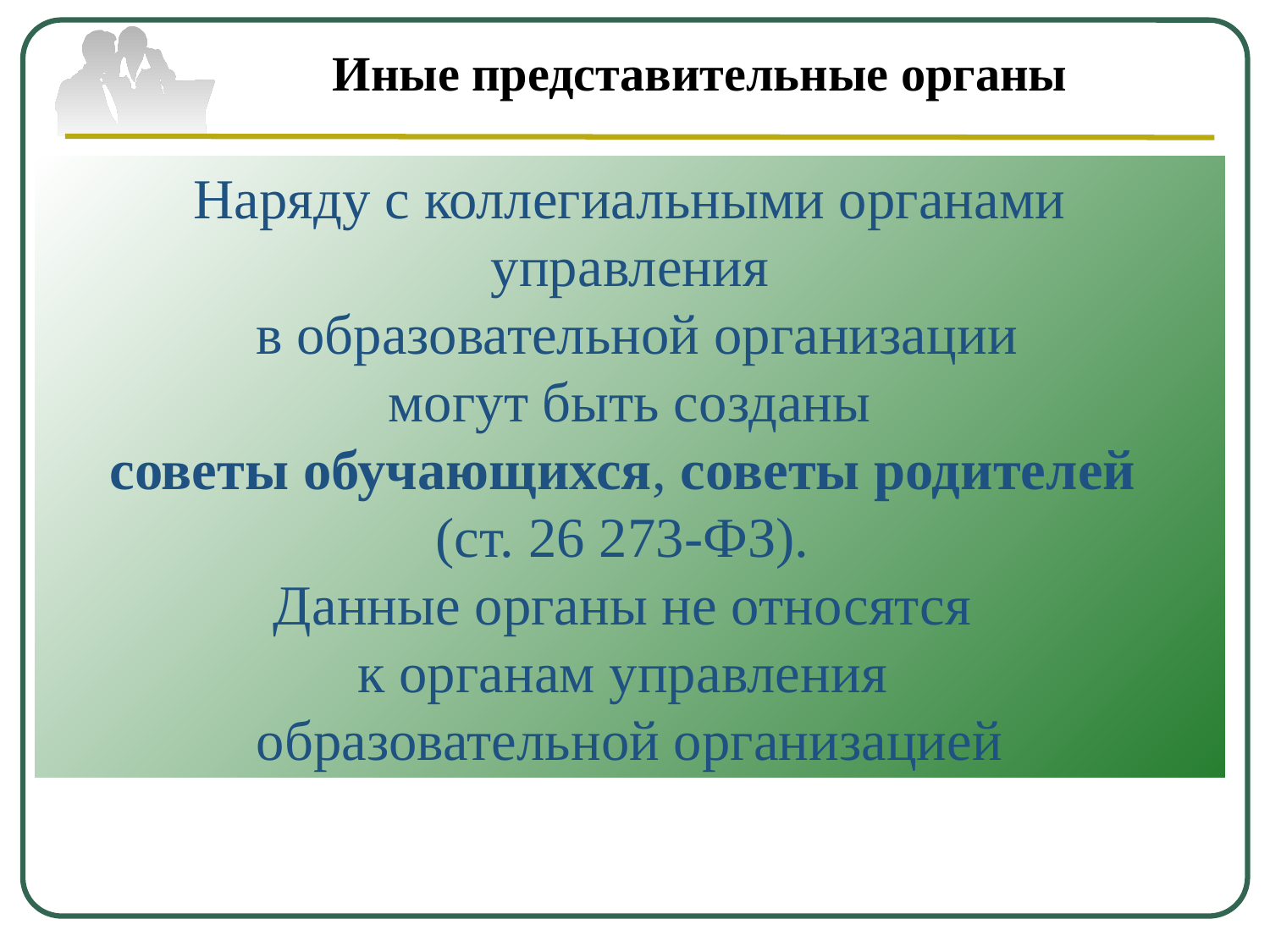

Иные представительные органы
Наряду с коллегиальными органами управления
 в образовательной организации
могут быть созданы
советы обучающихся, советы родителей
(ст. 26 273-ФЗ).
Данные органы не относятся
к органам управления
образовательной организацией